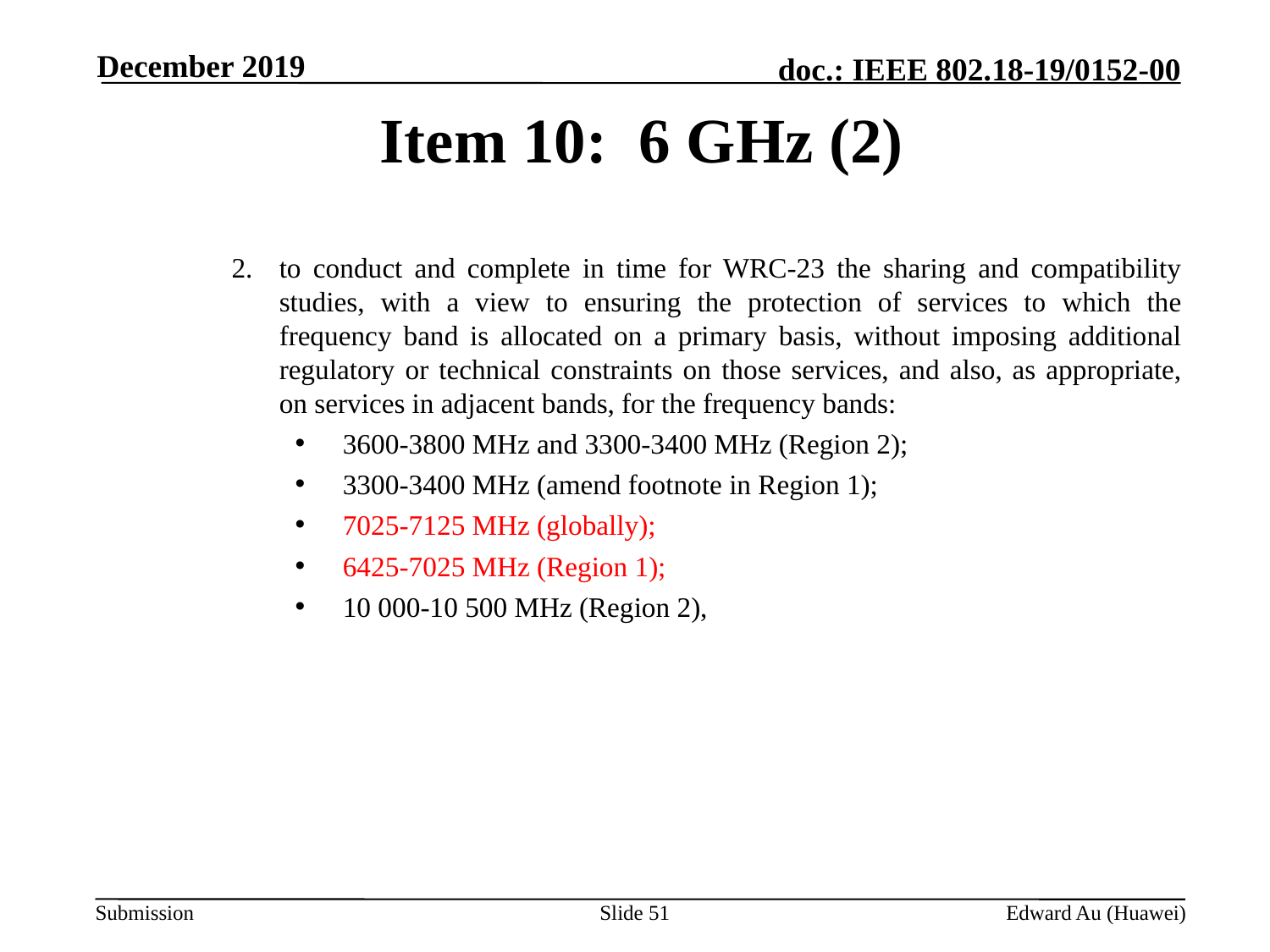

December 2019
# Item 10:  6 GHz (2)
to conduct and complete in time for WRC-23 the sharing and compatibility studies, with a view to ensuring the protection of services to which the frequency band is allocated on a primary basis, without imposing additional regulatory or technical constraints on those services, and also, as appropriate, on services in adjacent bands, for the frequency bands:
3600-3800 MHz and 3300-3400 MHz (Region 2);
3300-3400 MHz (amend footnote in Region 1);
7025-7125 MHz (globally);
6425-7025 MHz (Region 1);
10 000-10 500 MHz (Region 2),

Slide 51
Edward Au (Huawei)